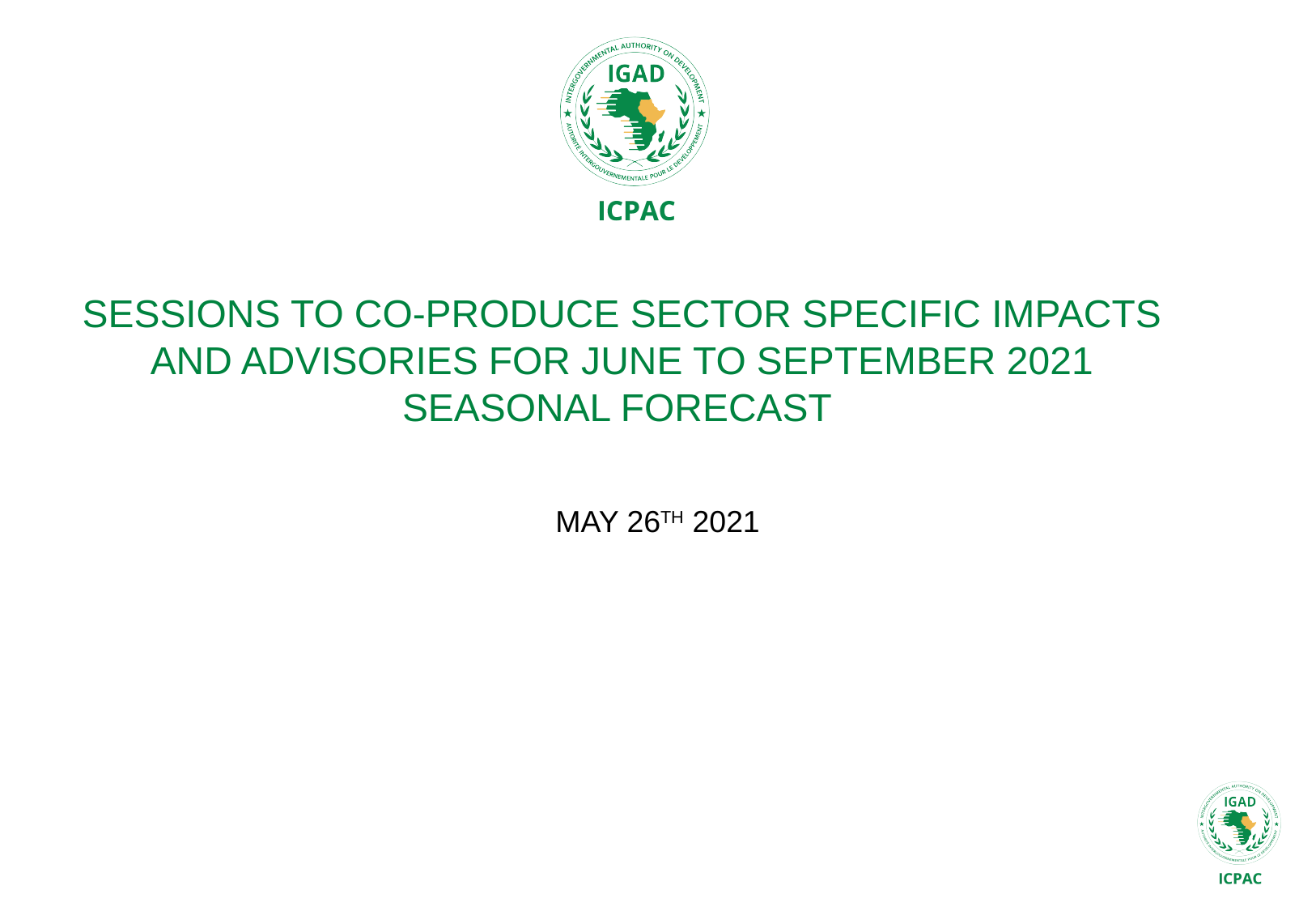

# Sessions to Co-produce sector specific impacts and advisories for June to September 2021 seasonal forecast
May 26th 2021